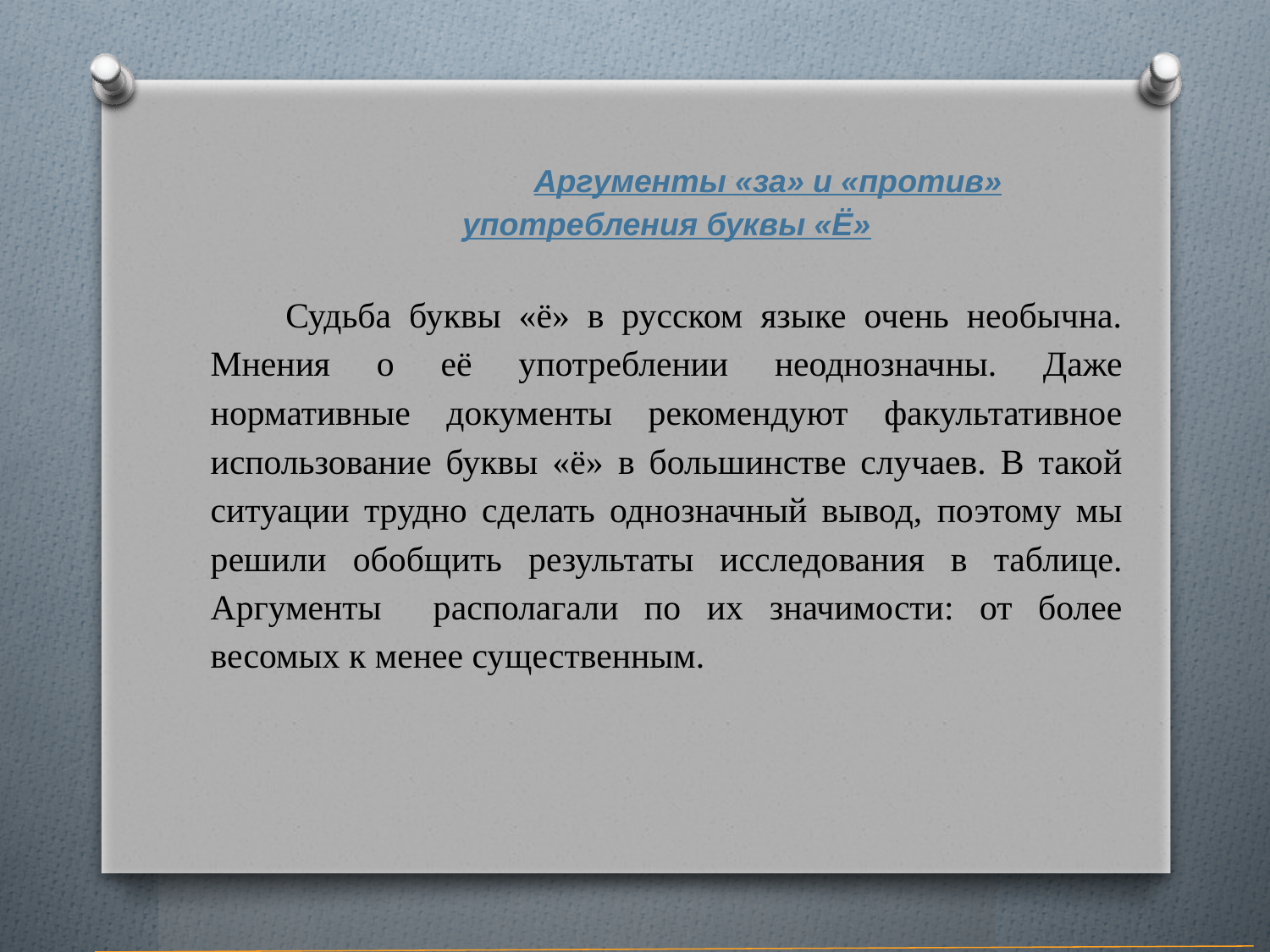

Аргументы «за» и «против» употребления буквы «Ё»

Судьба буквы «ё» в русском языке очень необычна. Мнения о её употреблении неоднозначны. Даже нормативные документы рекомендуют факультативное использование буквы «ё» в большинстве случаев. В такой ситуации трудно сделать однозначный вывод, поэтому мы решили обобщить результаты исследования в таблице. Аргументы  располагали по их значимости: от более весомых к менее существенным.